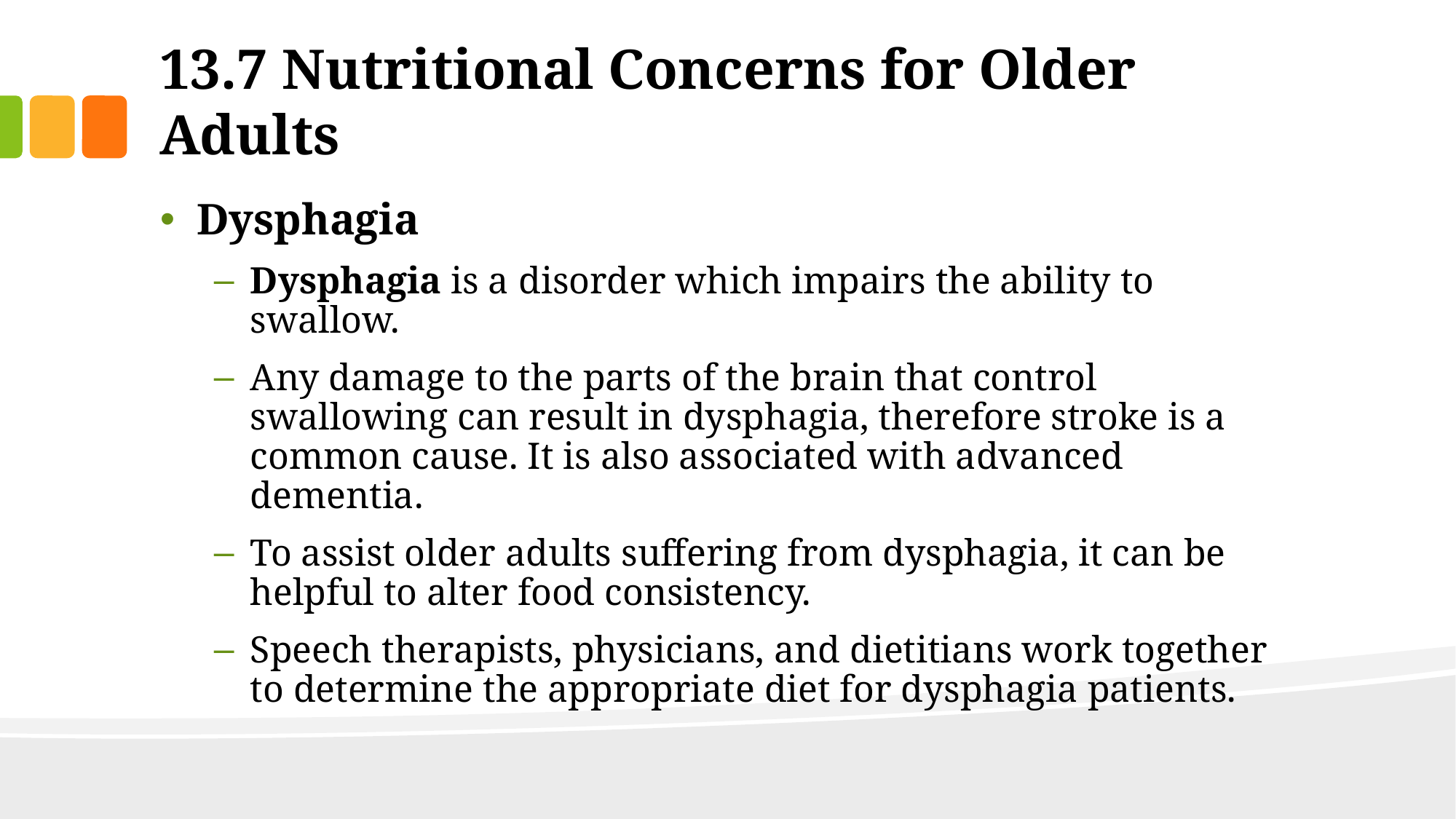

# 13.7 Nutritional Concerns for Older Adults
Dysphagia
Dysphagia is a disorder which impairs the ability to swallow.
Any damage to the parts of the brain that control swallowing can result in dysphagia, therefore stroke is a common cause. It is also associated with advanced dementia.
To assist older adults suffering from dysphagia, it can be helpful to alter food consistency.
Speech therapists, physicians, and dietitians work together to determine the appropriate diet for dysphagia patients.